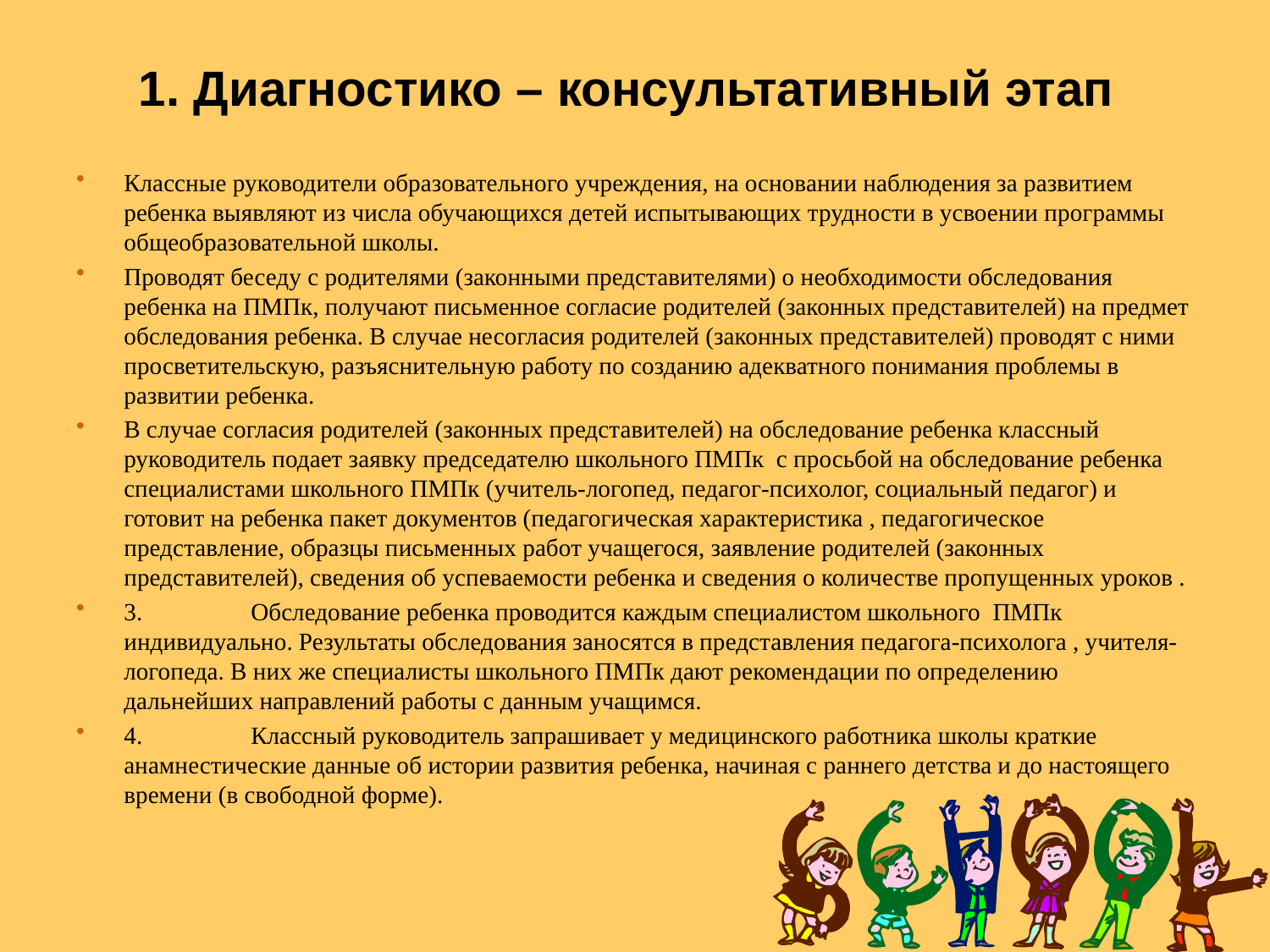

# 1. Диагностико – консультативный этап

Классные руководители образовательного учреждения, на основании наблюдения за развитием ребенка выявляют из числа обучающихся детей испытывающих трудности в усвоении программы общеобразовательной школы.
Проводят беседу с родителями (законными представителями) о необходимости обследования ребенка на ПМПк, получают письменное согласие родителей (законных представителей) на предмет обследования ребенка. В случае несогласия родителей (законных представителей) проводят с ними просветительскую, разъяснительную работу по созданию адекватного понимания проблемы в развитии ребенка.
В случае согласия родителей (законных представителей) на обследование ребенка классный руководитель подает заявку председателю школьного ПМПк  с просьбой на обследование ребенка специалистами школьного ПМПк (учитель-логопед, педагог-психолог, социальный педагог) и готовит на ребенка пакет документов (педагогическая характеристика , педагогическое представление, образцы письменных работ учащегося, заявление родителей (законных представителей), сведения об успеваемости ребенка и сведения о количестве пропущенных уроков .
3.	Обследование ребенка проводится каждым специалистом школьного  ПМПк индивидуально. Результаты обследования заносятся в представления педагога-психолога , учителя-логопеда. В них же специалисты школьного ПМПк дают рекомендации по определению дальнейших направлений работы с данным учащимся.
4.	Классный руководитель запрашивает у медицинского работника школы краткие анамнестические данные об истории развития ребенка, начиная с раннего детства и до настоящего времени (в свободной форме).